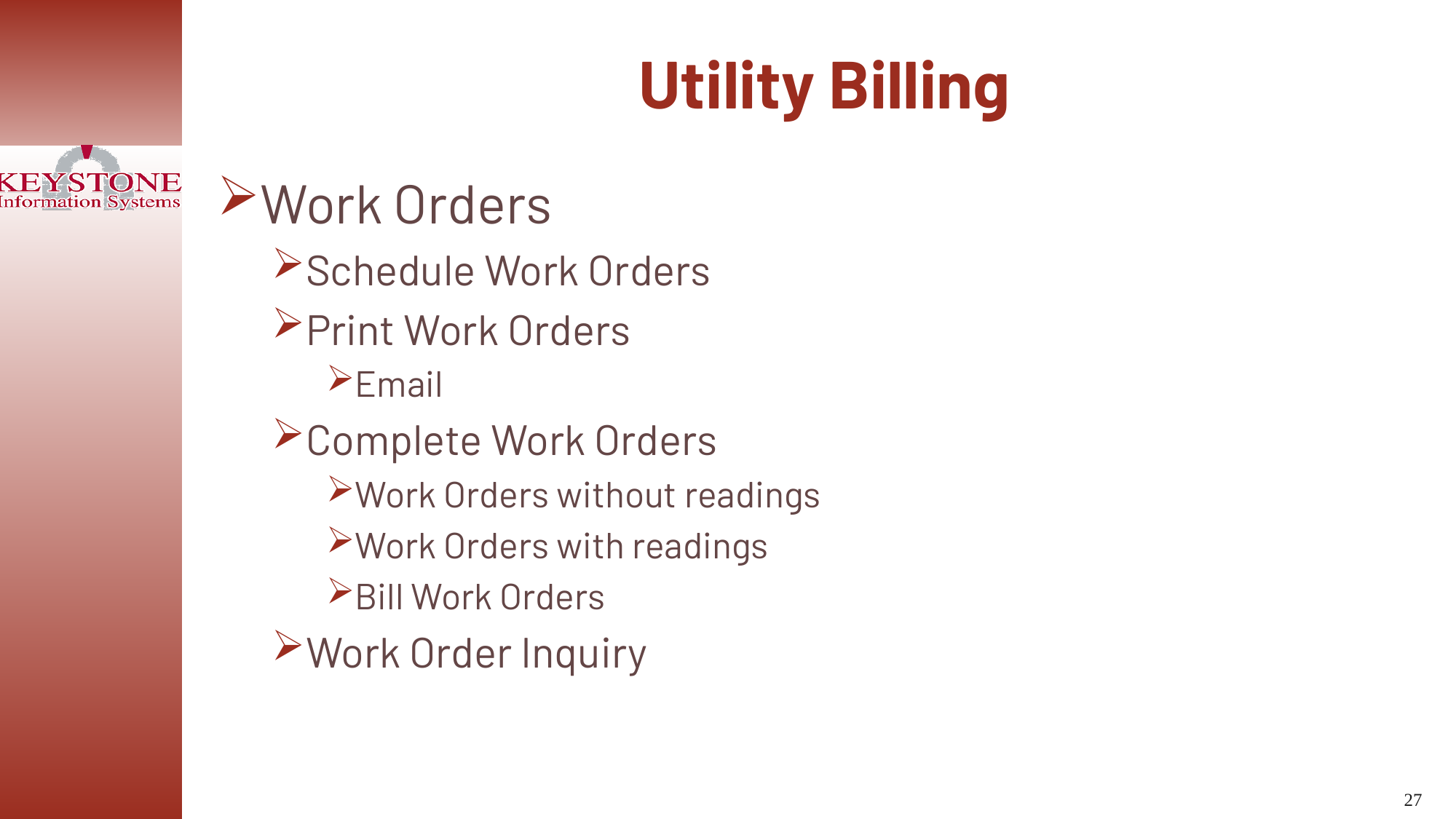

Utility Billing
Work Orders
Schedule Work Orders
Print Work Orders
Email
Complete Work Orders
Work Orders without readings
Work Orders with readings
Bill Work Orders
Work Order Inquiry
27